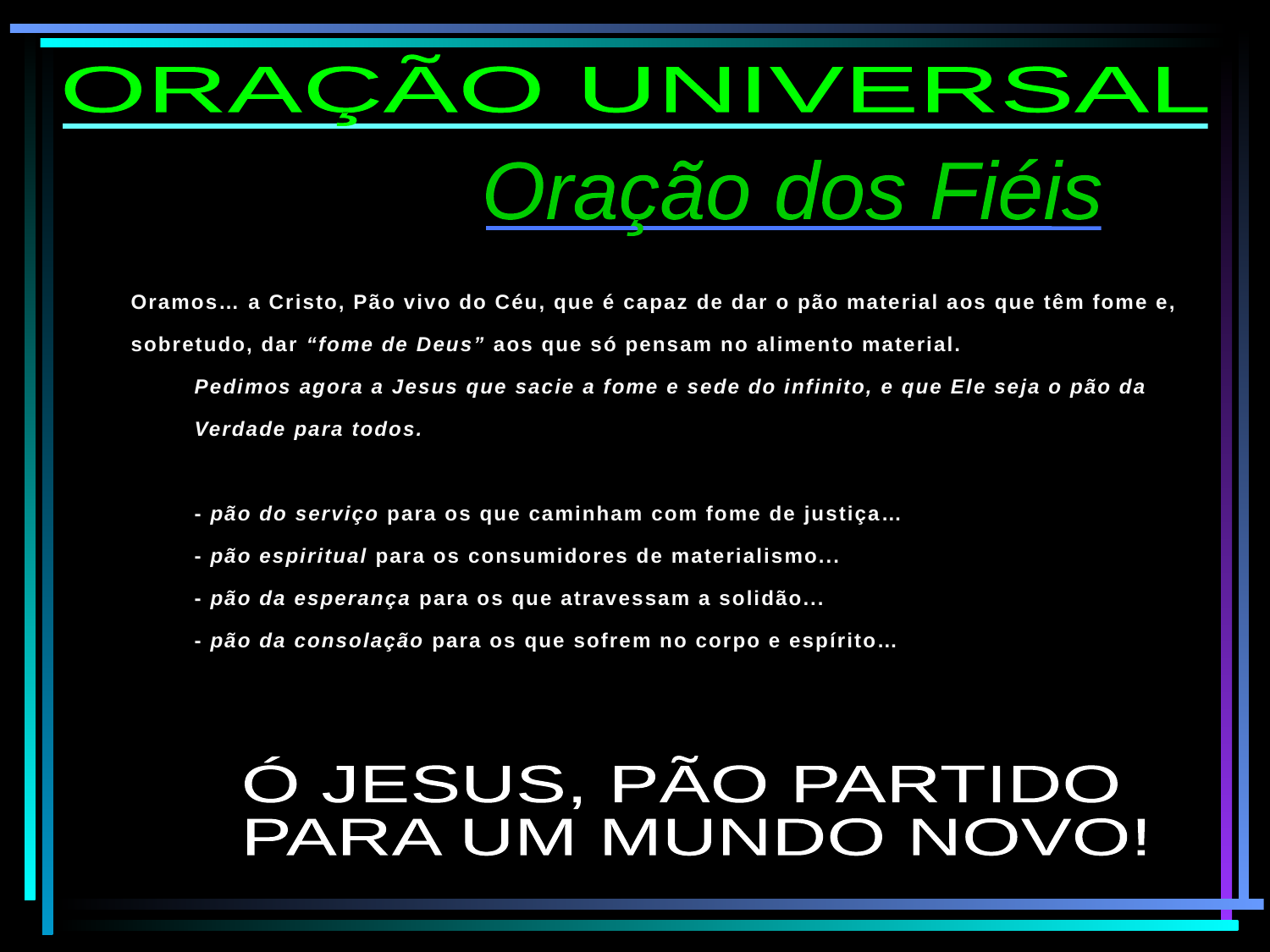

ORAÇÃO UNIVERSAL

Oração dos Fiéis

Oramos… a Cristo, Pão vivo do Céu, que é capaz de dar o pão material aos que têm fome e, sobretudo, dar “fome de Deus” aos que só pensam no alimento material.
Pedimos agora a Jesus que sacie a fome e sede do infinito, e que Ele seja o pão da Verdade para todos.

- pão do serviço para os que caminham com fome de justiça…
- pão espiritual para os consumidores de materialismo...
- pão da esperança para os que atravessam a solidão...
- pão da consolação para os que sofrem no corpo e espírito…
Ó JESUS, PÃO PARTIDO
PARA UM MUNDO NOVO!